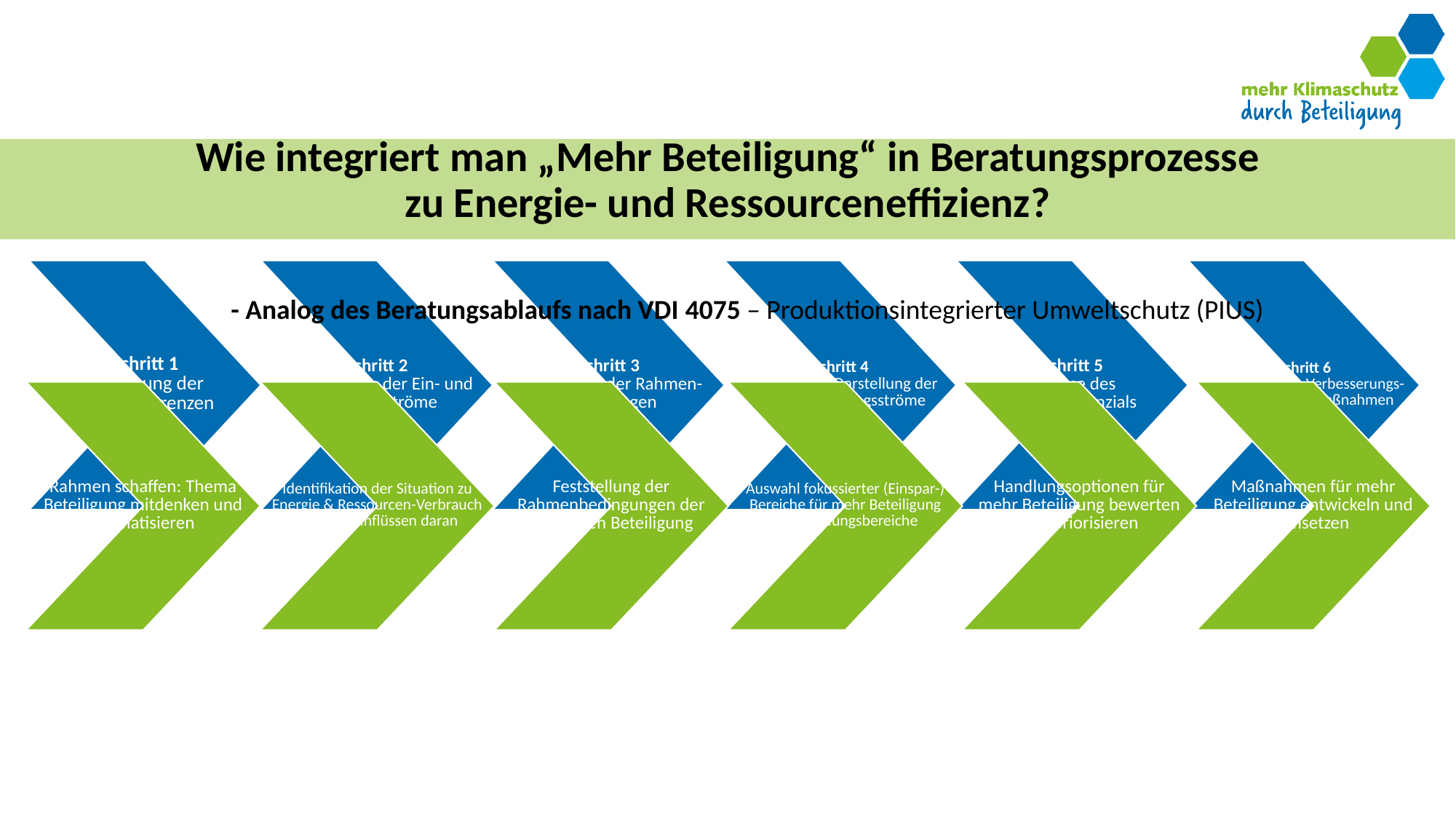

# Wie integriert man „Mehr Beteiligung“ in Beratungsprozesse zu Energie- und Ressourceneffizienz?
Schritt 1
Festlegung der Wirkungsgrenzen
Schritt 2
Identifikation der Ein- und Ausgangsströme
Schritt 6
Darstellung des Verbesserungs-potenzials und Maßnahmen
Schritt 3
Feststellung der Rahmen-bedingungen
Schritt 4
Auswahl und Darstellung der Ein- und Ausgangsströme
Schritt 5
Analyse des Einsparpotenzials
- Analog des Beratungsablaufs nach VDI 4075 – Produktionsintegrierter Umweltschutz (PIUS)
Rahmen schaffen: Thema Beteiligung mitdenken und thematisieren
Identifikation der Situation zu Energie & Ressourcen-Verbrauch und MA-Einflüssen daran
Maßnahmen für mehr Beteiligung entwickeln und umsetzen
Feststellung der Rahmenbedingungen der bisherigen Beteiligung
Auswahl fokussierter (Einspar-) Bereiche für mehr Beteiligung als Handlungsbereiche
Handlungsoptionen für mehr Beteiligung bewerten und priorisieren